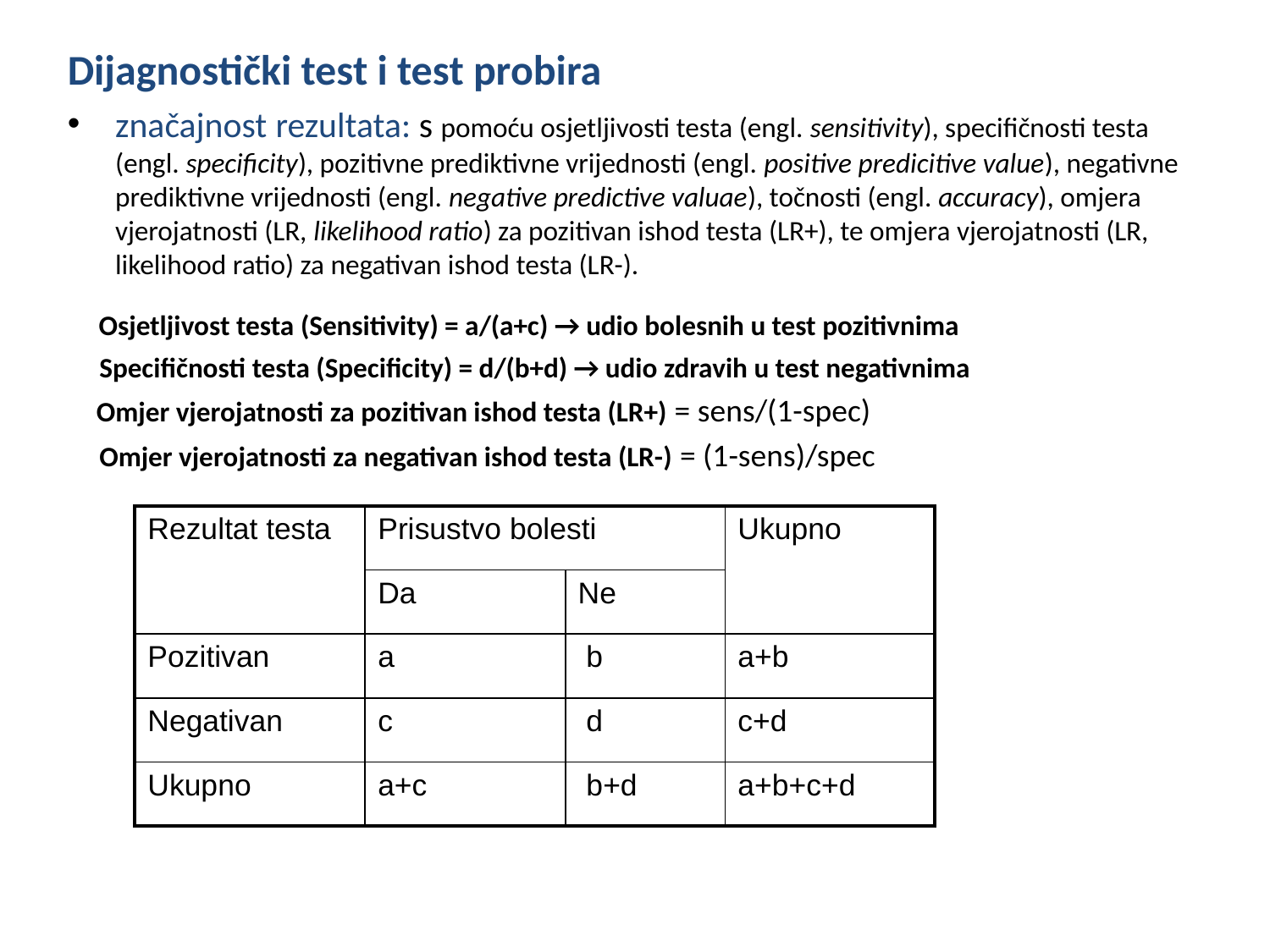

Dijagnostički test i test probira
značajnost rezultata: s pomoću osjetljivosti testa (engl. sensitivity), specifičnosti testa (engl. specificity), pozitivne prediktivne vrijednosti (engl. positive predicitive value), negativne prediktivne vrijednosti (engl. negative predictive valuae), točnosti (engl. accuracy), omjera vjerojatnosti (LR, likelihood ratio) za pozitivan ishod testa (LR+), te omjera vjerojatnosti (LR, likelihood ratio) za negativan ishod testa (LR-).
   Osjetljivost testa (Sensitivity) = a/(a+c) → udio bolesnih u test pozitivnima
     Specifičnosti testa (Specificity) = d/(b+d) → udio zdravih u test negativnima
    Omjer vjerojatnosti za pozitivan ishod testa (LR+) = sens/(1-spec)
     Omjer vjerojatnosti za negativan ishod testa (LR-) = (1-sens)/spec
# Kritička prosudba valjanosti i relevantnosti dokaza – članaka o dijagnozi
| Rezultat testa | Prisustvo bolesti |  | Ukupno |
| --- | --- | --- | --- |
|  | Da | Ne |  |
| Pozitivan | a | b | a+b |
| Negativan | c | d | c+d |
| Ukupno | a+c | b+d | a+b+c+d |